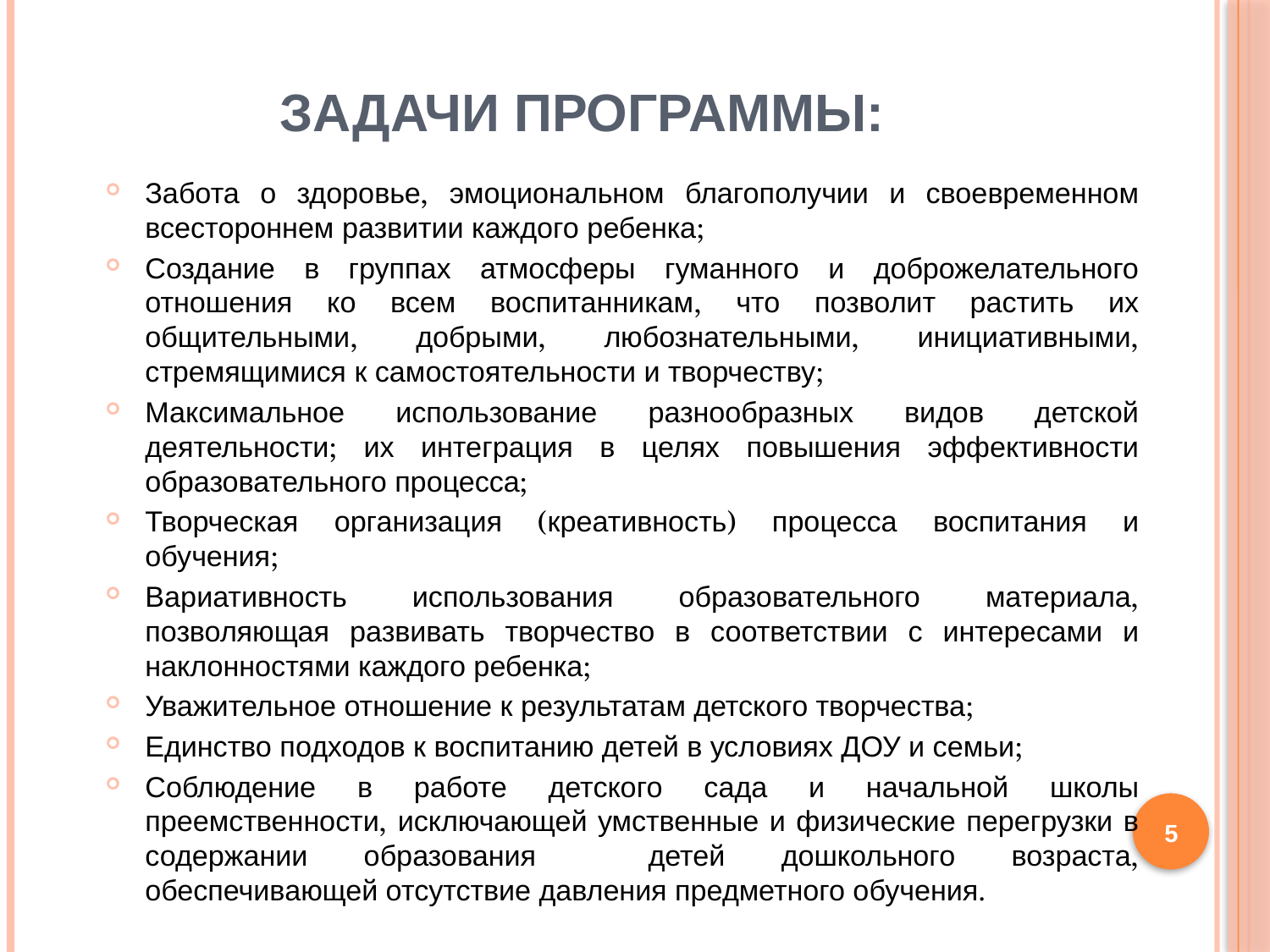

# Задачи программы:
Забота о здоровье, эмоциональном благополучии и своевременном всестороннем развитии каждого ребенка;
Создание в группах атмосферы гуманного и доброжелательного отношения ко всем воспитанникам, что позволит растить их общительными, добрыми, любознательными, инициативными, стремящимися к самостоятельности и творчеству;
Максимальное использование разнообразных видов детской деятельности; их интеграция в целях повышения эффективности образовательного процесса;
Творческая организация (креативность) процесса воспитания и обучения;
Вариативность использования образовательного материала, позволяющая развивать творчество в соответствии с интересами и наклонностями каждого ребенка;
Уважительное отношение к результатам детского творчества;
Единство подходов к воспитанию детей в условиях ДОУ и семьи;
Соблюдение в работе детского сада и начальной школы преемственности, исключающей умственные и физические перегрузки в содержании образования  детей дошкольного возраста, обеспечивающей отсутствие давления предметного обучения.
5